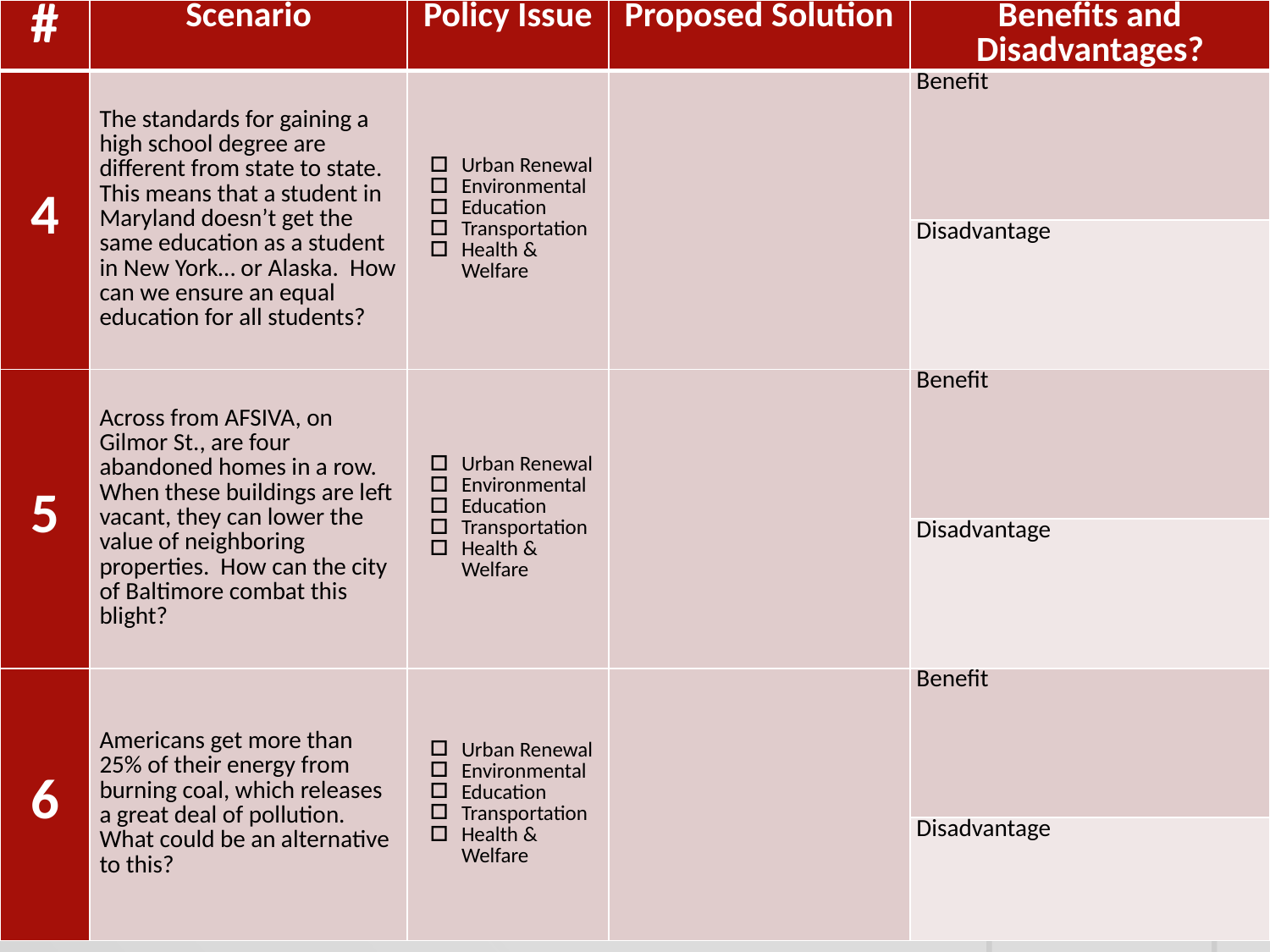

| # | Scenario | Policy Issue | Proposed Solution | Benefits and Disadvantages? |
| --- | --- | --- | --- | --- |
| 4 | The standards for gaining a high school degree are different from state to state. This means that a student in Maryland doesn’t get the same education as a student in New York… or Alaska. How can we ensure an equal education for all students? | Urban Renewal Environmental Education Transportation Health & Welfare |  | Benefit |
|  |  |  |  | Disadvantage |
| 5 | Across from AFSIVA, on Gilmor St., are four abandoned homes in a row. When these buildings are left vacant, they can lower the value of neighboring properties. How can the city of Baltimore combat this blight? | Urban Renewal Environmental Education Transportation Health & Welfare |  | Benefit |
|  |  |  |  | Disadvantage |
| 6 | Americans get more than 25% of their energy from burning coal, which releases a great deal of pollution. What could be an alternative to this? | Urban Renewal Environmental Education Transportation Health & Welfare |  | Benefit |
|  |  |  |  | Disadvantage |